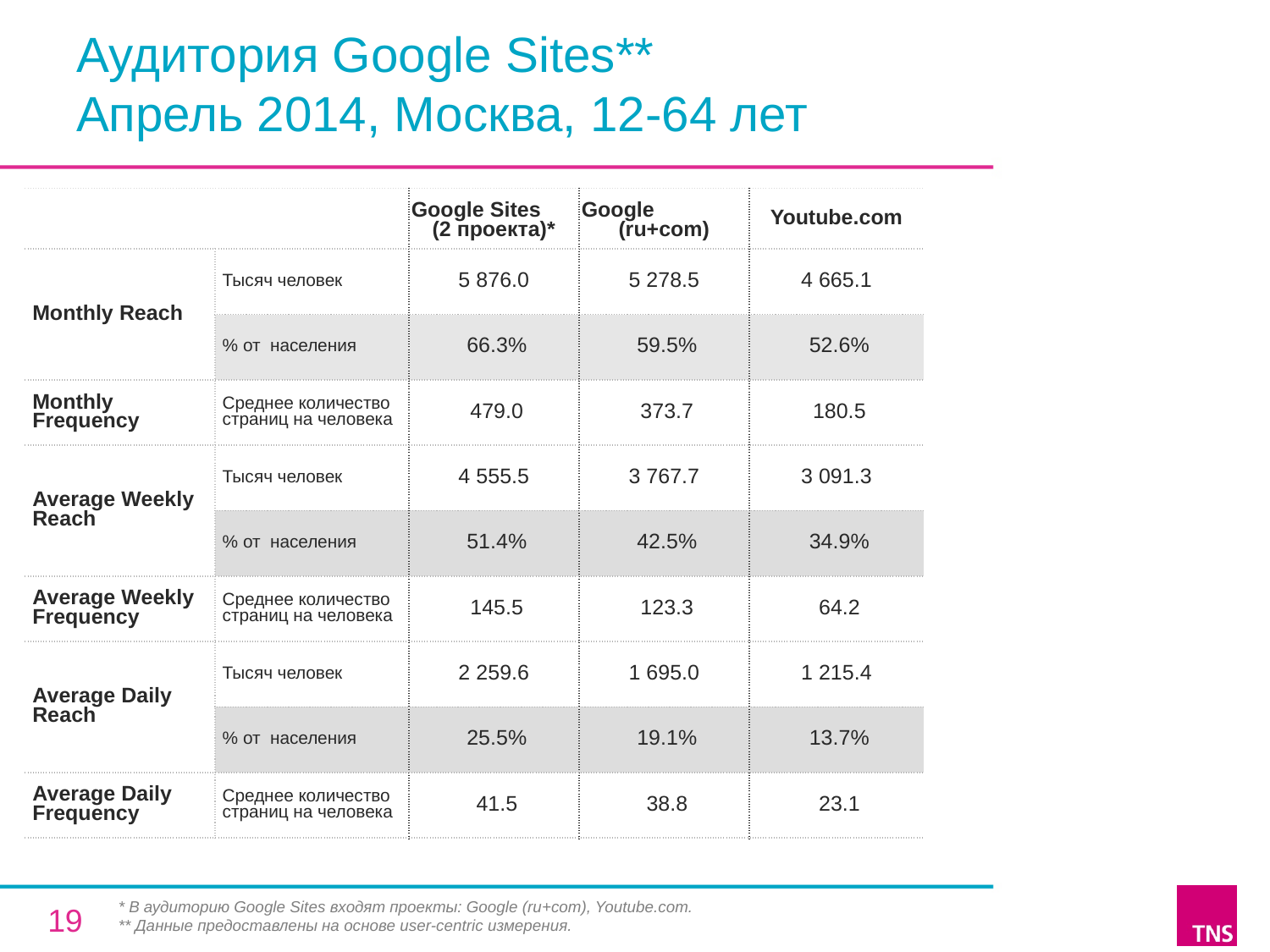

# Аудитория Google Sites** Апрель 2014, Москва, 12-64 лет
|  |  | Google Sites (2 проекта)\* | Google (ru+com) | Youtube.com |
| --- | --- | --- | --- | --- |
| Monthly Reach | Тысяч человек | 5 876.0 | 5 278.5 | 4 665.1 |
|  | % от населения | 66.3% | 59.5% | 52.6% |
| Monthly Frequency | Среднее количество страниц на человека | 479.0 | 373.7 | 180.5 |
| Average Weekly Reach | Тысяч человек | 4 555.5 | 3 767.7 | 3 091.3 |
|  | % от населения | 51.4% | 42.5% | 34.9% |
| Average Weekly Frequency | Среднее количество страниц на человека | 145.5 | 123.3 | 64.2 |
| Average Daily Reach | Тысяч человек | 2 259.6 | 1 695.0 | 1 215.4 |
|  | % от населения | 25.5% | 19.1% | 13.7% |
| Average Daily Frequency | Среднее количество страниц на человека | 41.5 | 38.8 | 23.1 |
* В аудиторию Google Sites входят проекты: Google (ru+com), Youtube.com.
** Данные предоставлены на основе user-centric измерения.
19